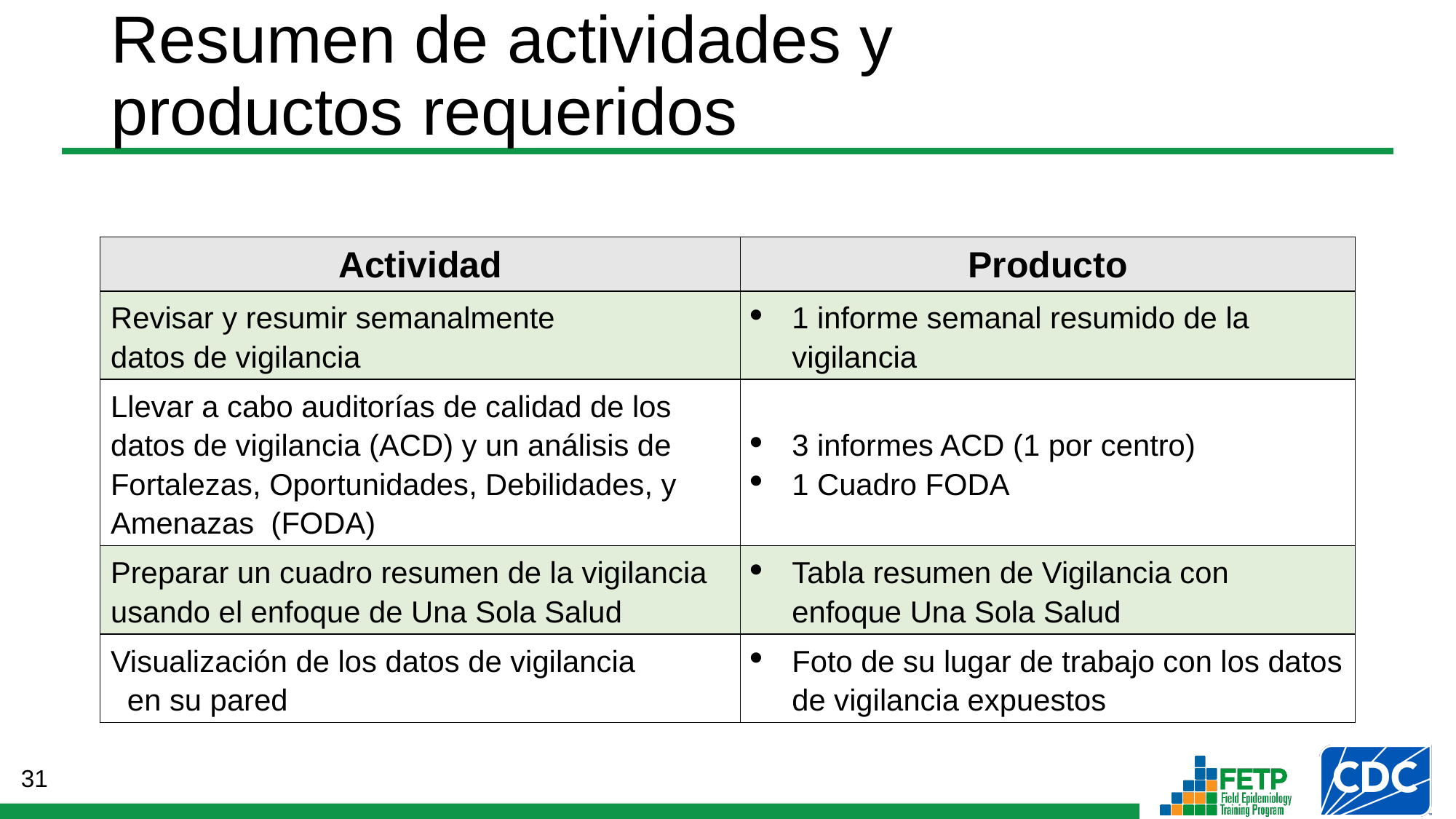

# Resumen de actividades y productos requeridos
| Actividad | Producto |
| --- | --- |
| Revisar y resumir semanalmente datos de vigilancia | 1 informe semanal resumido de la vigilancia |
| Llevar a cabo auditorías de calidad de los datos de vigilancia (ACD) y un análisis de Fortalezas, Oportunidades, Debilidades, y Amenazas (FODA) | 3 informes ACD (1 por centro) 1 Cuadro FODA |
| Preparar un cuadro resumen de la vigilancia usando el enfoque de Una Sola Salud | Tabla resumen de Vigilancia con enfoque Una Sola Salud |
| Visualización de los datos de vigilancia en su pared | Foto de su lugar de trabajo con los datos de vigilancia expuestos |